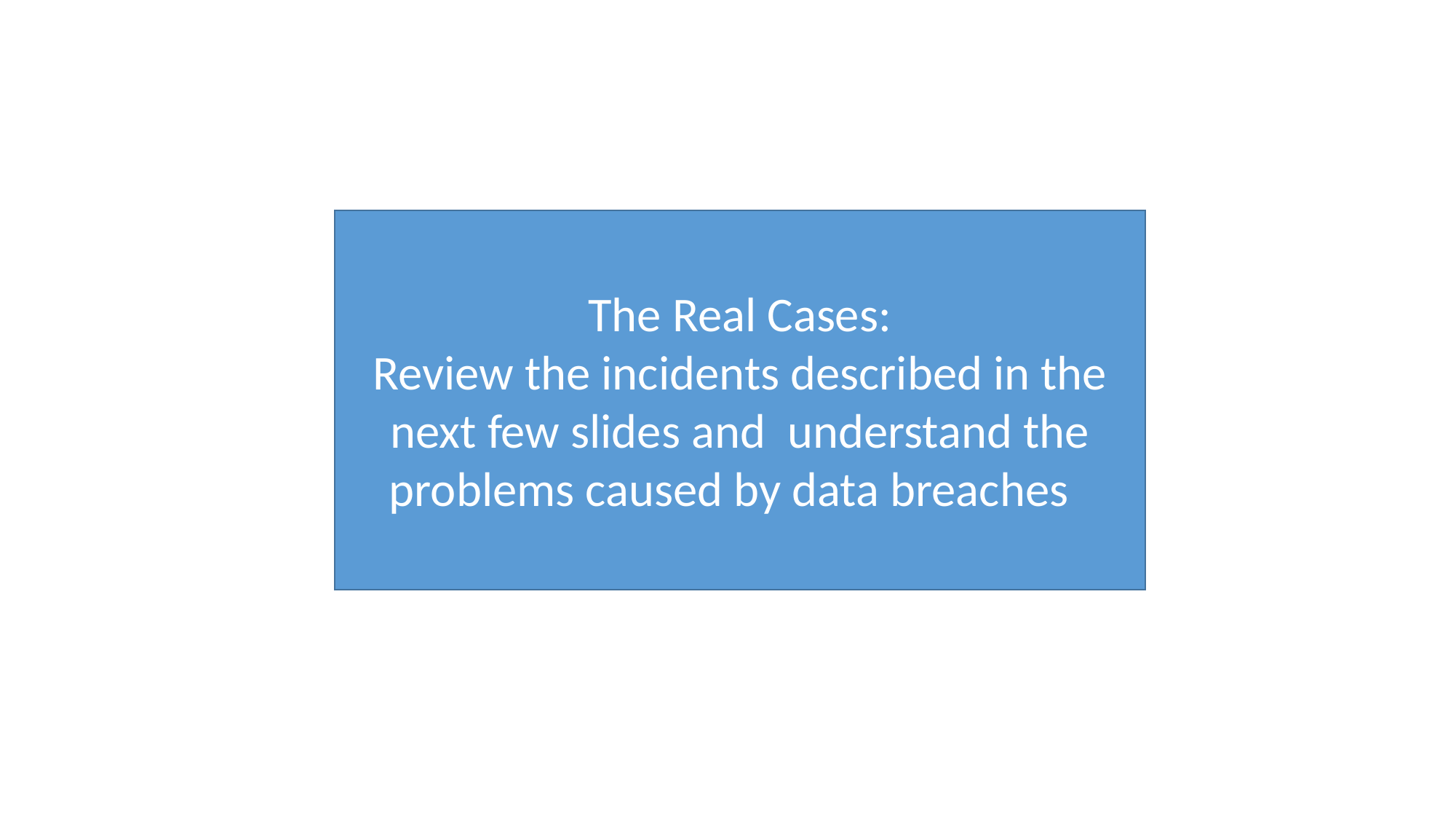

The Real Cases:
Review the incidents described in the next few slides and  understand the problems caused by data breaches